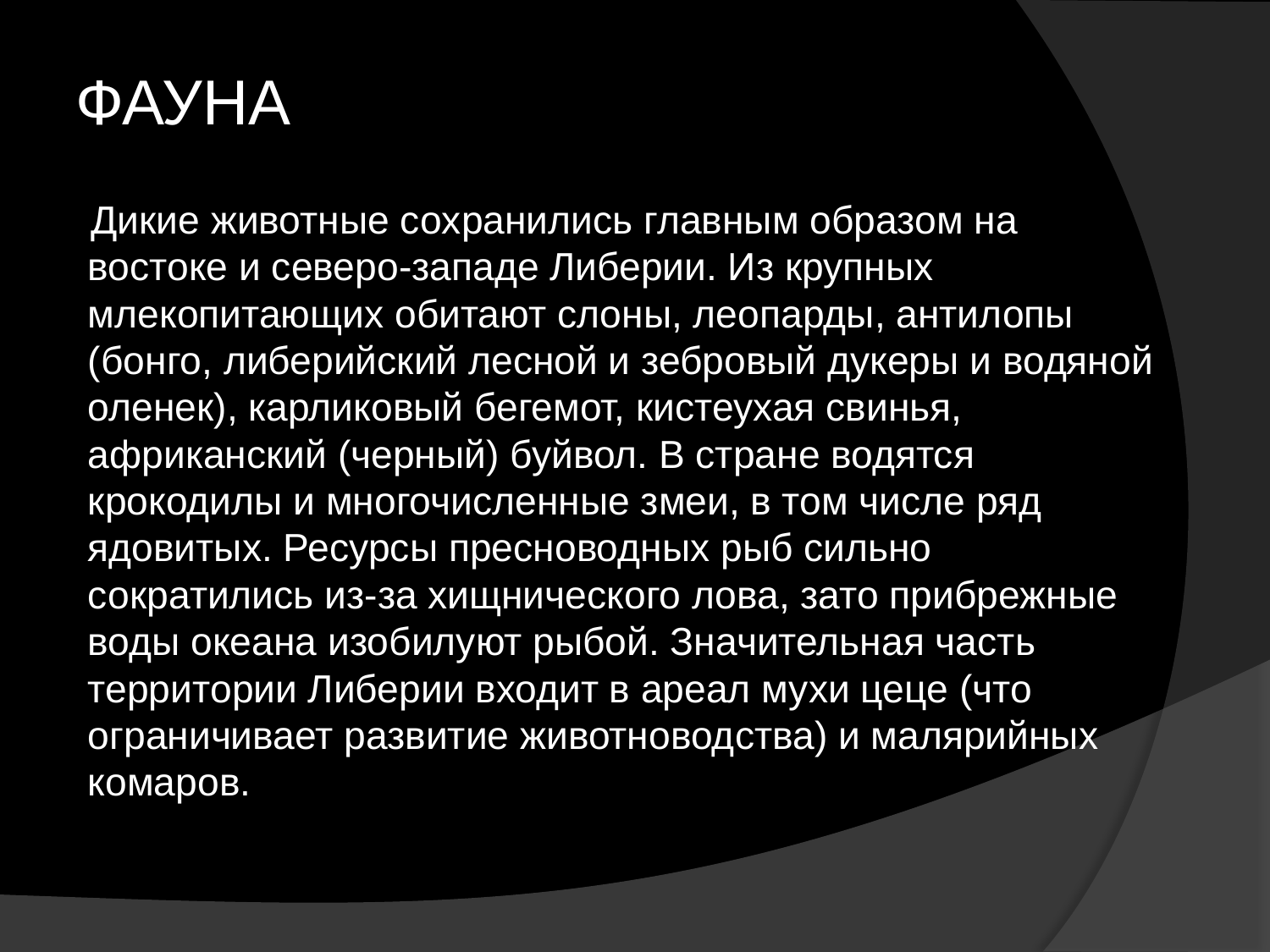

# ФАУНА
     Дикие животные сохранились главным образом на востоке и северо-западе Либерии. Из крупных млекопитающих обитают слоны, леопарды, антилопы (бонго, либерийский лесной и зебровый дукеры и водяной оленек), карликовый бегемот, кистеухая свинья, африканский (черный) буйвол. В стране водятся крокодилы и многочисленные змеи, в том числе ряд ядовитых. Ресурсы пресноводных рыб сильно сократились из-за хищнического лова, зато прибрежные воды океана изобилуют рыбой. Значительная часть территории Либерии входит в ареал мухи цеце (что ограничивает развитие животноводства) и малярийных комаров.